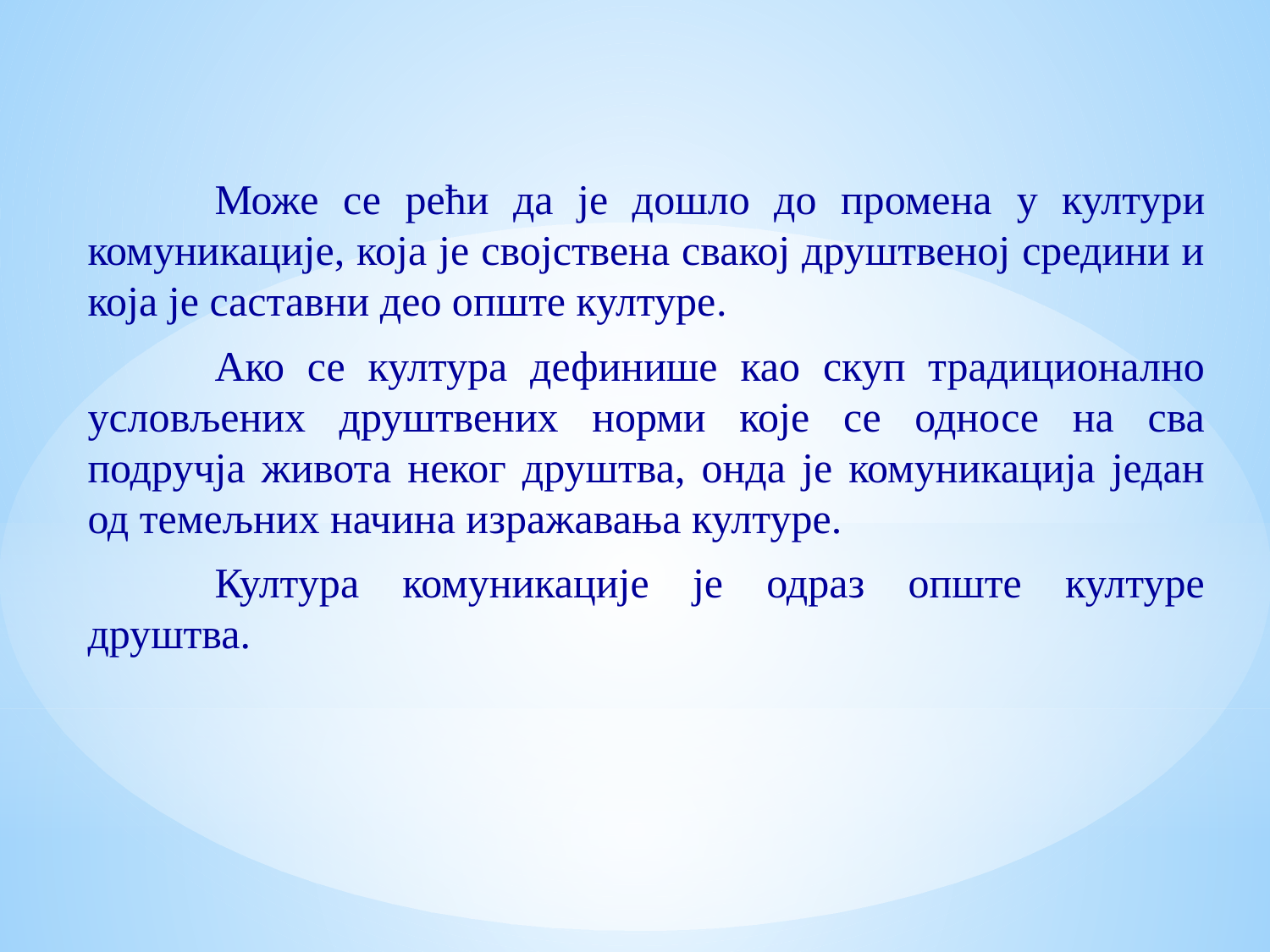

Може се рећи да је дошло до промена у култури комуникације, која је својствена свакој друштвеној средини и која је саставни део опште културе.
	Ако се култура дефинише као скуп традиционално условљених друштвених норми које се односе на сва подручја живота неког друштва, онда је комуникација један од темељних начина изражавања културе.
	Култура комуникације је одраз опште културе друштва.